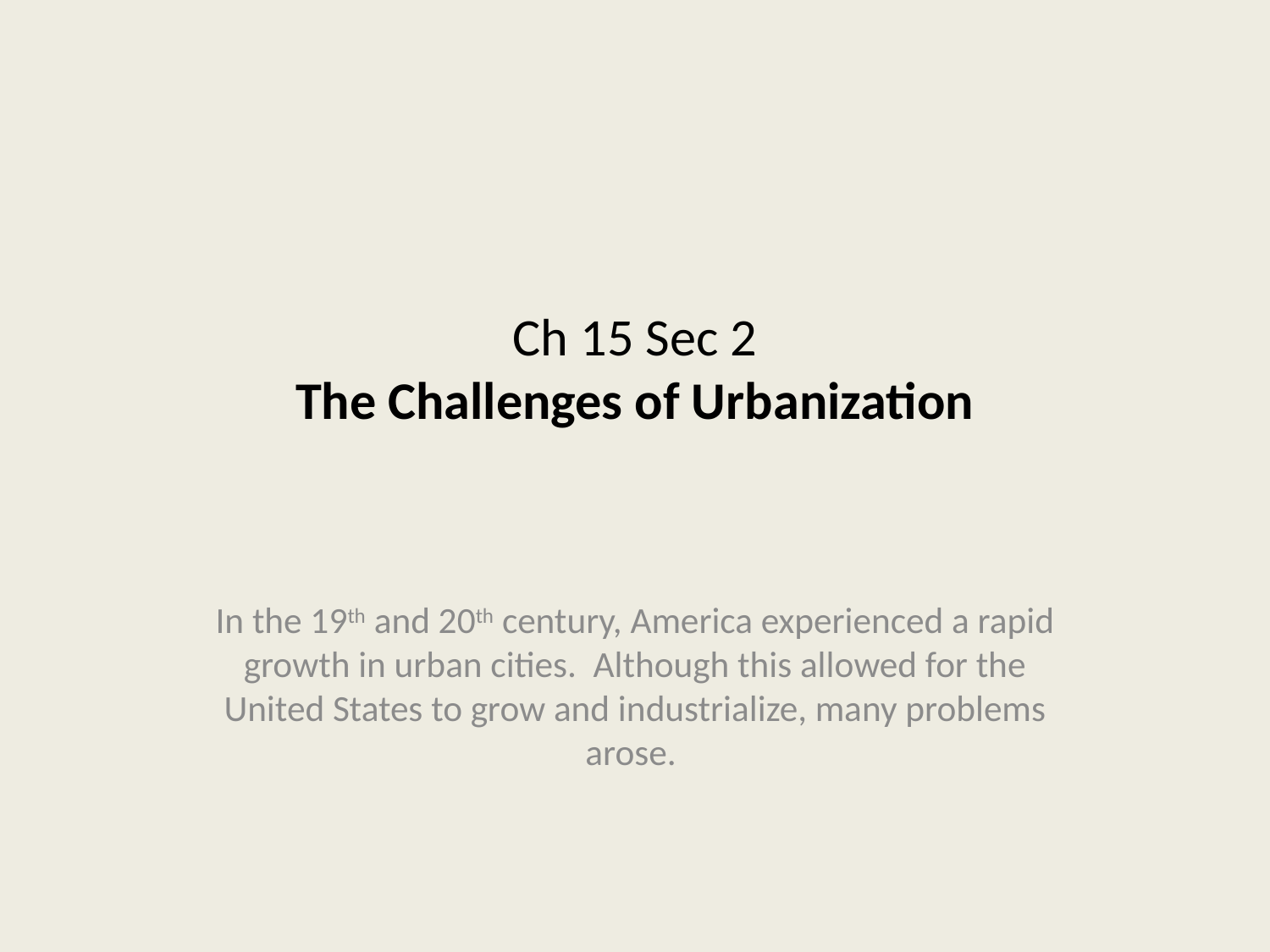

# Ch 15 Sec 2 The Challenges of Urbanization

In the 19th and 20th century, America experienced a rapid growth in urban cities.  Although this allowed for the United States to grow and industrialize, many problems arose.